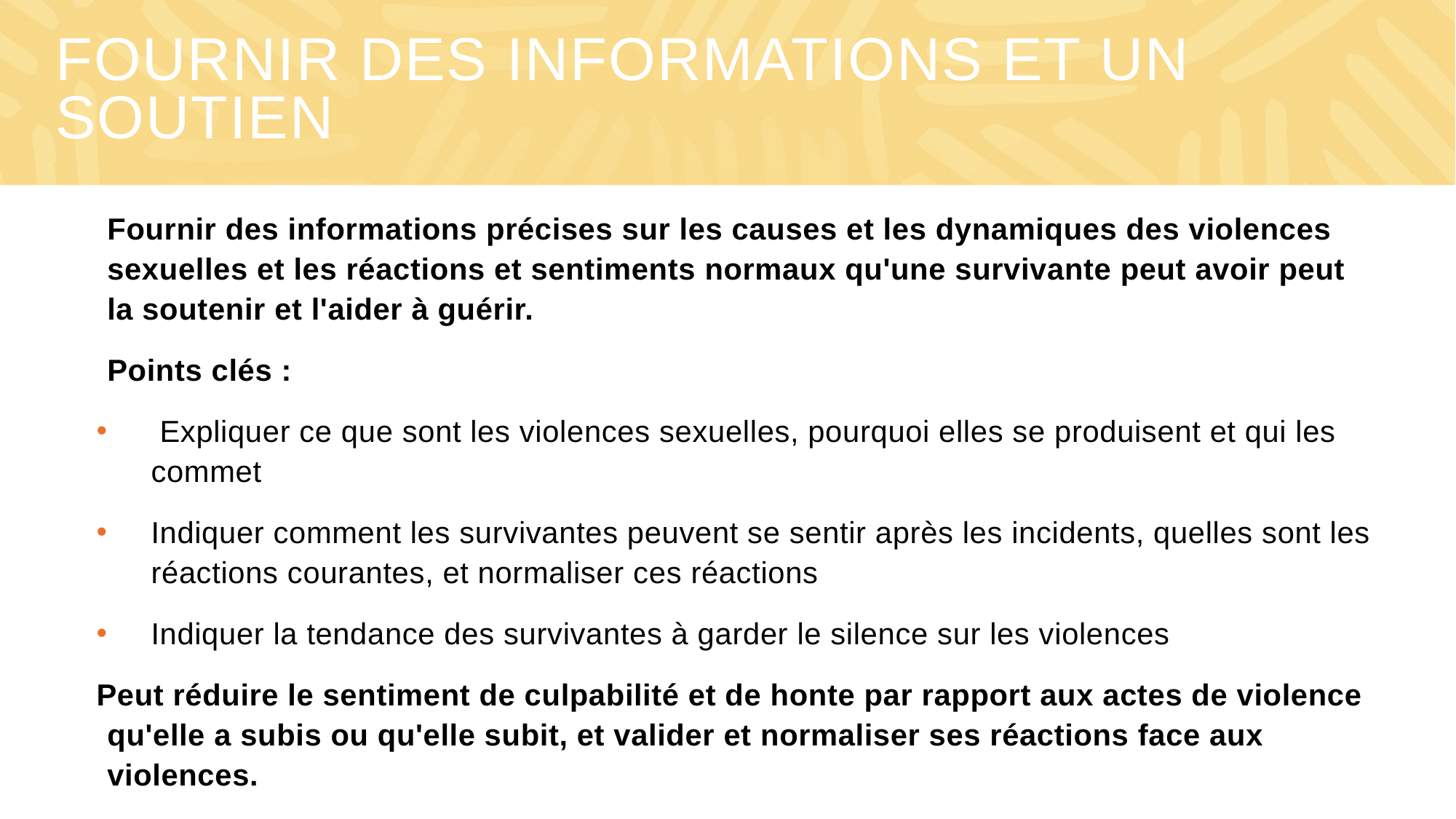

# FOURNIR DES INFORMATIONS ET UN SOUTIEN
Fournir des informations précises sur les causes et les dynamiques des violences sexuelles et les réactions et sentiments normaux qu'une survivante peut avoir peut la soutenir et l'aider à guérir.
Points clés :
 Expliquer ce que sont les violences sexuelles, pourquoi elles se produisent et qui les commet
Indiquer comment les survivantes peuvent se sentir après les incidents, quelles sont les réactions courantes, et normaliser ces réactions
Indiquer la tendance des survivantes à garder le silence sur les violences
Peut réduire le sentiment de culpabilité et de honte par rapport aux actes de violence qu'elle a subis ou qu'elle subit, et valider et normaliser ses réactions face aux violences.